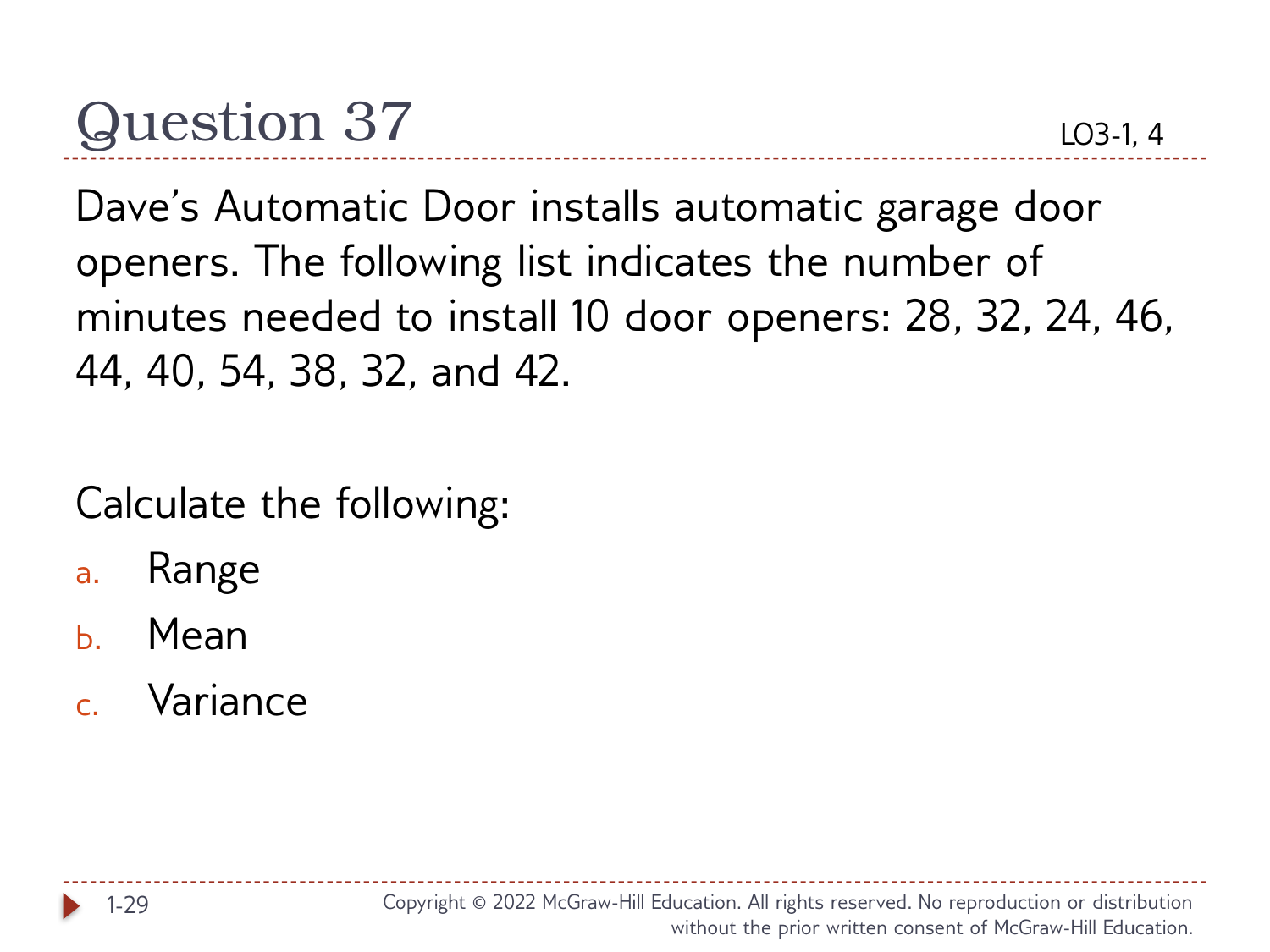

# Question 37
LO3-1, 4
Dave’s Automatic Door installs automatic garage door openers. The following list indicates the number of minutes needed to install 10 door openers: 28, 32, 24, 46, 44, 40, 54, 38, 32, and 42.

Calculate the following:
Range
Mean
Variance

1-29
Copyright © 2022 McGraw-Hill Education. All rights reserved. No reproduction or distribution without the prior written consent of McGraw-Hill Education.